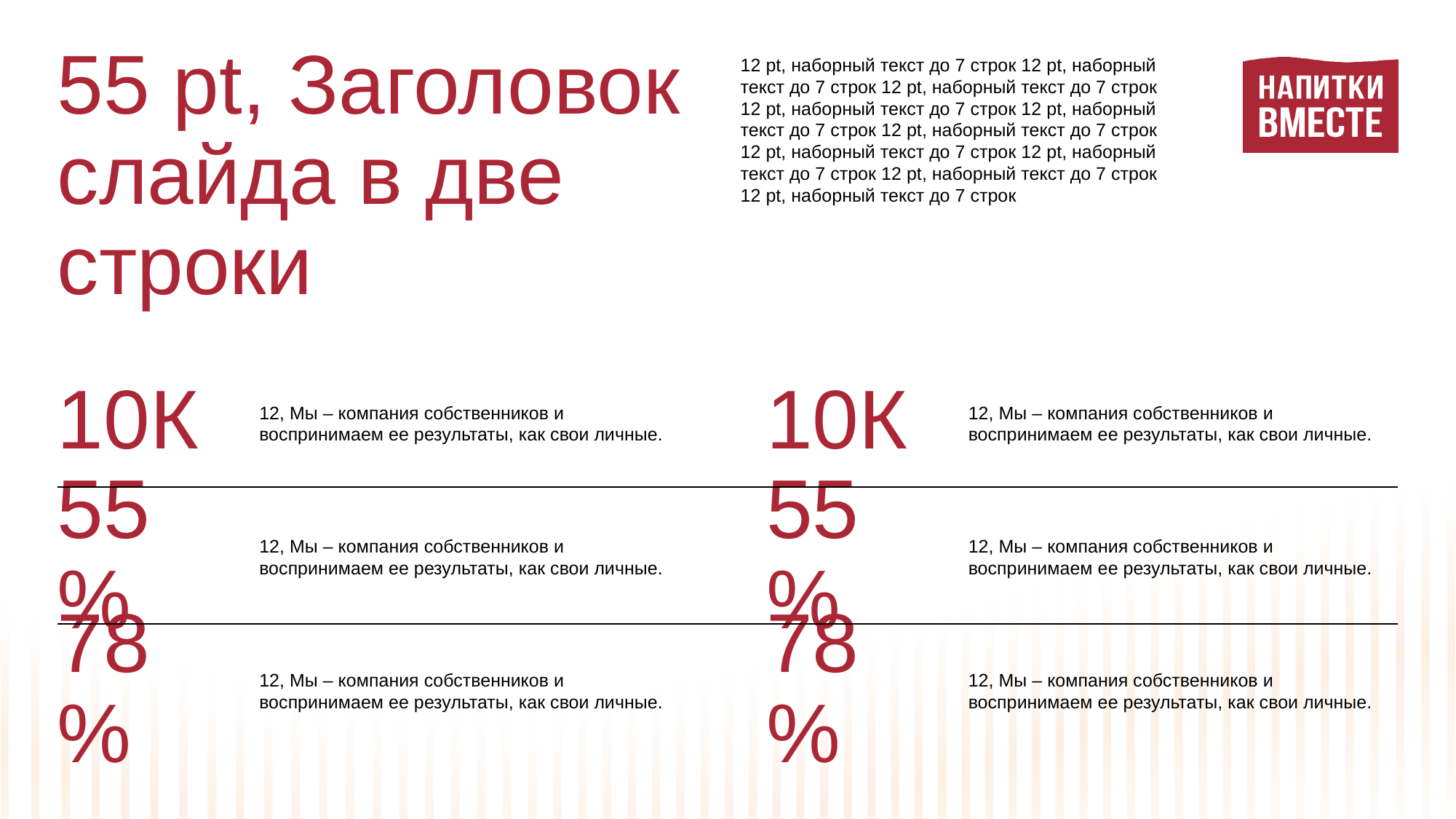

55 pt, Заголовок слайда в две строки
12 pt, наборный текст до 7 строк 12 pt, наборный текст до 7 строк 12 pt, наборный текст до 7 строк 12 pt, наборный текст до 7 строк 12 pt, наборный текст до 7 строк 12 pt, наборный текст до 7 строк 12 pt, наборный текст до 7 строк 12 pt, наборный текст до 7 строк 12 pt, наборный текст до 7 строк 12 pt, наборный текст до 7 строк
10К
10К
12, Мы – компания собственников и воспринимаем ее результаты, как свои личные.
12, Мы – компания собственников и воспринимаем ее результаты, как свои личные.
55%
55%
12, Мы – компания собственников и воспринимаем ее результаты, как свои личные.
12, Мы – компания собственников и воспринимаем ее результаты, как свои личные.
78%
78%
12, Мы – компания собственников и воспринимаем ее результаты, как свои личные.
12, Мы – компания собственников и воспринимаем ее результаты, как свои личные.